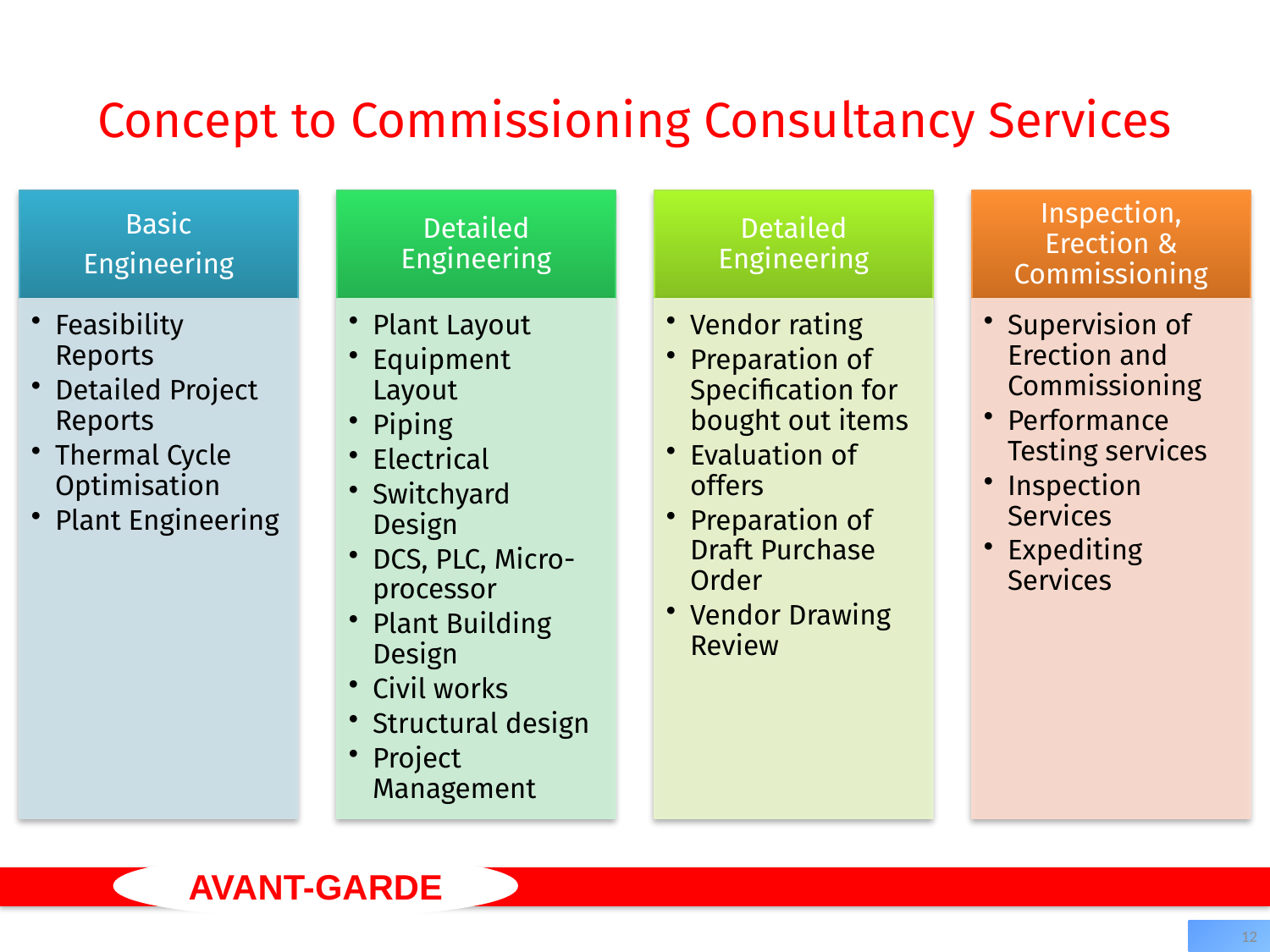

# Concept to Commissioning Consultancy Services
Basic
Engineering
Feasibility Reports
Detailed Project Reports
Thermal Cycle Optimisation
Plant Engineering
Detailed Engineering
Plant Layout
Equipment Layout
Piping
Electrical
Switchyard Design
DCS, PLC, Micro-processor
Plant Building Design
Civil works
Structural design
Project Management
Detailed Engineering
Vendor rating
Preparation of Specification for bought out items
Evaluation of offers
Preparation of Draft Purchase Order
Vendor Drawing Review
Inspection, Erection & Commissioning
Supervision of Erection and Commissioning
Performance Testing services
Inspection Services
Expediting Services
AVANT-GARDE

12